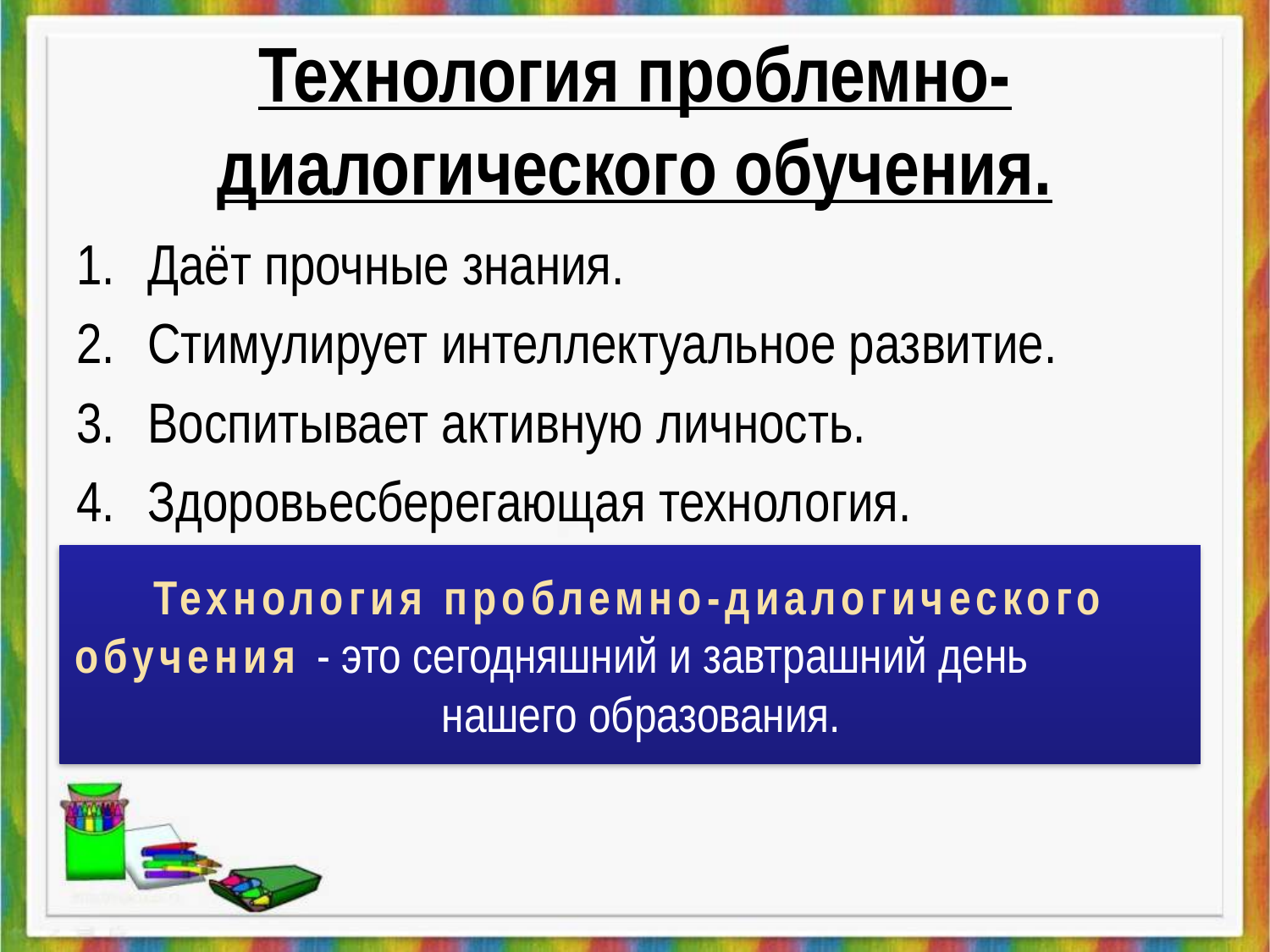

# Технология проблемно-диалогического обучения.
Даёт прочные знания.
Стимулирует интеллектуальное развитие.
Воспитывает активную личность.
Здоровьесберегающая технология.

Технология проблемно-диалогического обучения - это сегодняшний и завтрашний день                 нашего образования.